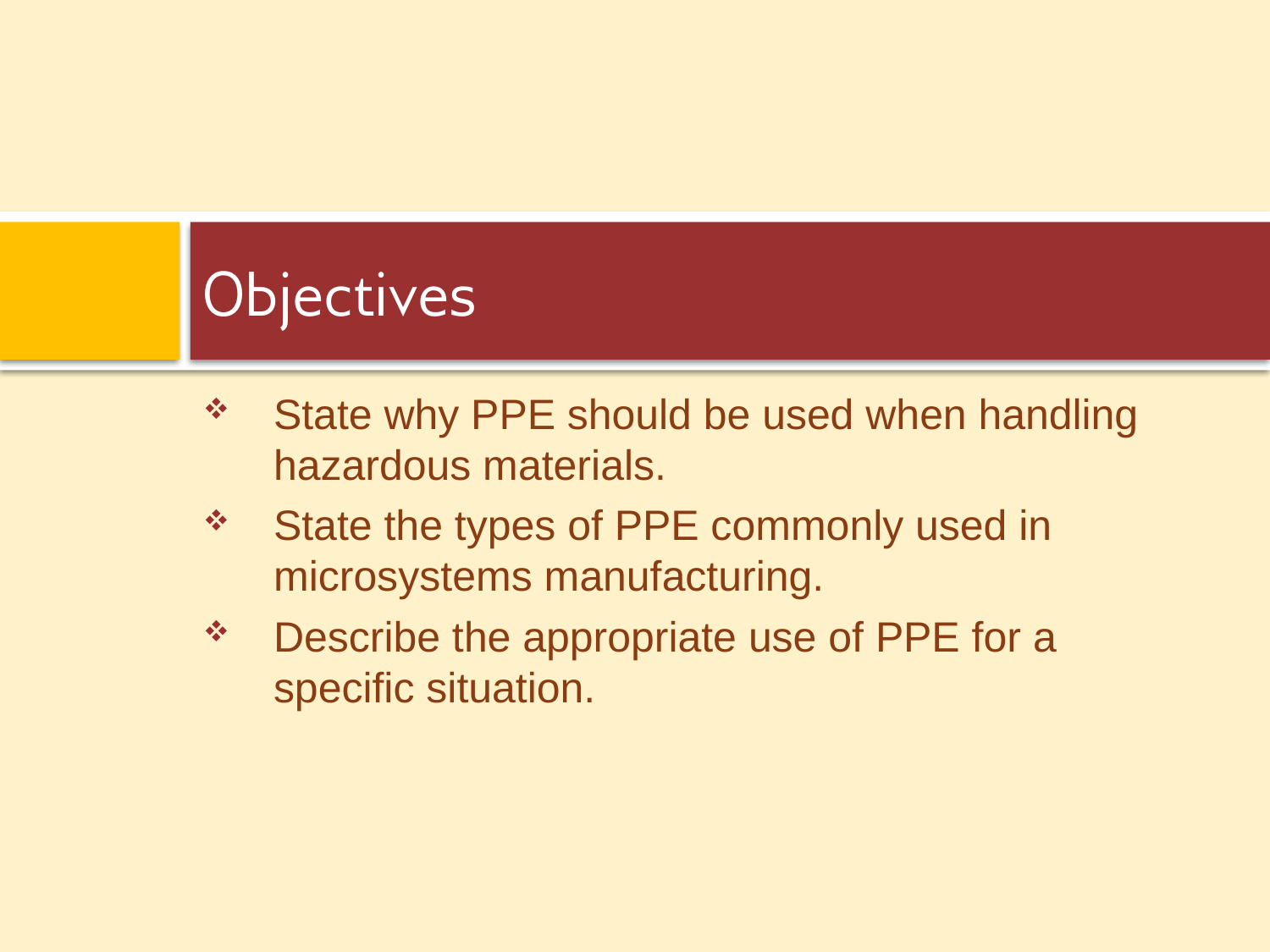

# Objectives
State why PPE should be used when handling hazardous materials.
State the types of PPE commonly used in microsystems manufacturing.
Describe the appropriate use of PPE for a specific situation.